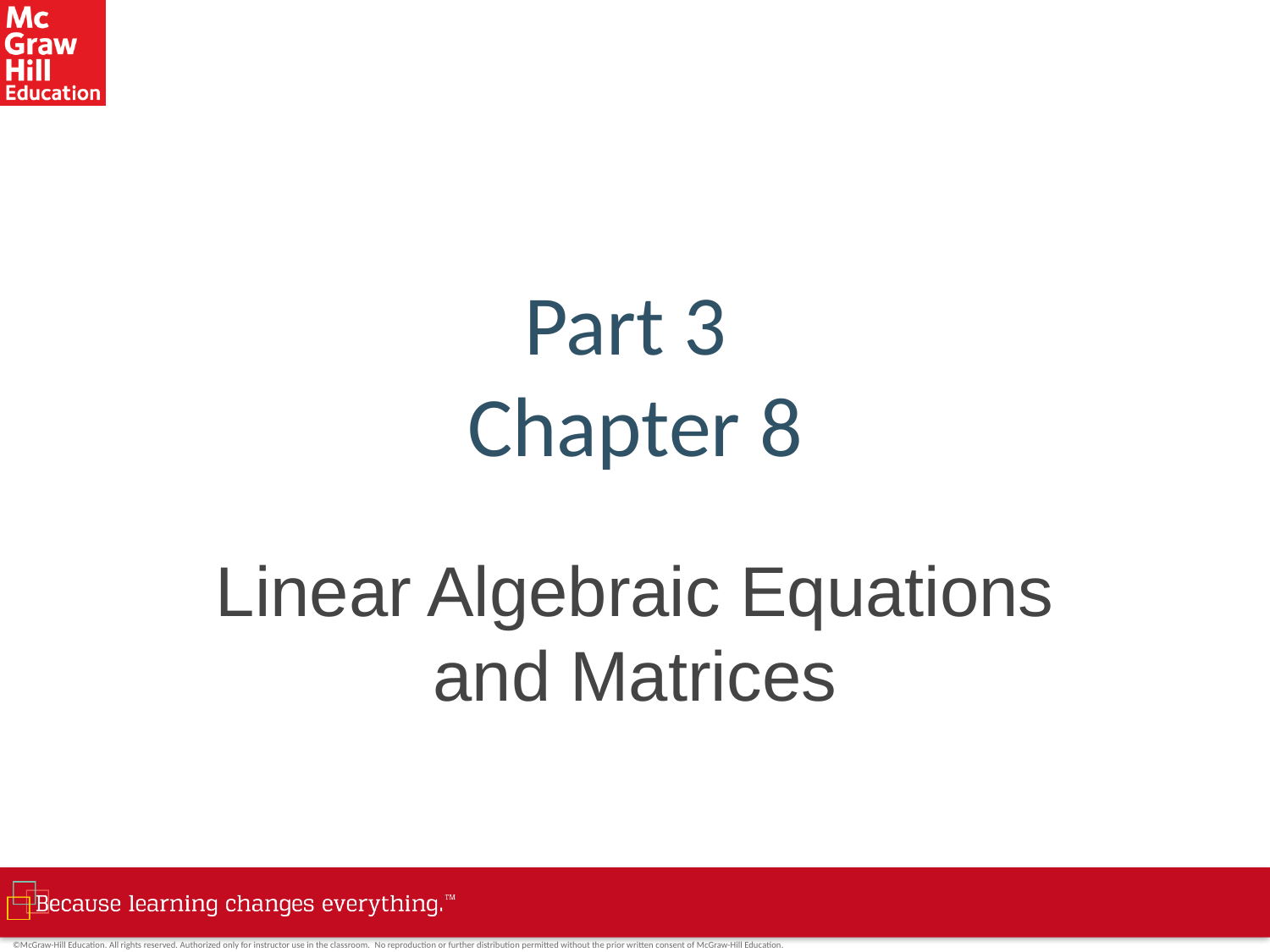

# Part 3 Chapter 8
Linear Algebraic Equations and Matrices